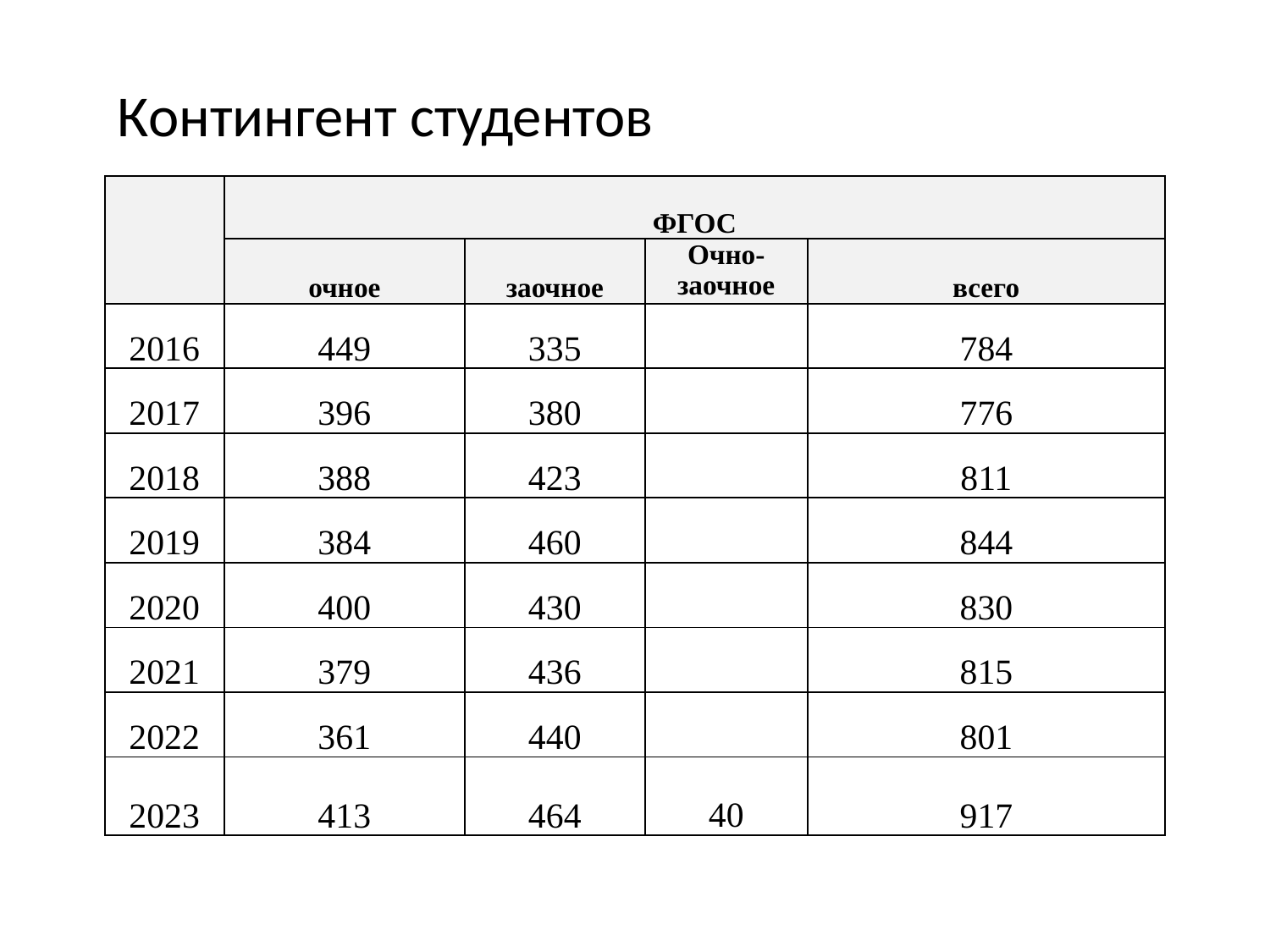

# Контингент студентов
|  | ФГОС |  |  |  |
| --- | --- | --- | --- | --- |
|  | очное | заочное | Очно-заочное | всего |
| 2016 | 449 | 335 |  | 784 |
| 2017 | 396 | 380 |  | 776 |
| 2018 | 388 | 423 |  | 811 |
| 2019 | 384 | 460 |  | 844 |
| 2020 | 400 | 430 |  | 830 |
| 2021 | 379 | 436 |  | 815 |
| 2022 | 361 | 440 |  | 801 |
| 2023 | 413 | 464 | 40 | 917 |